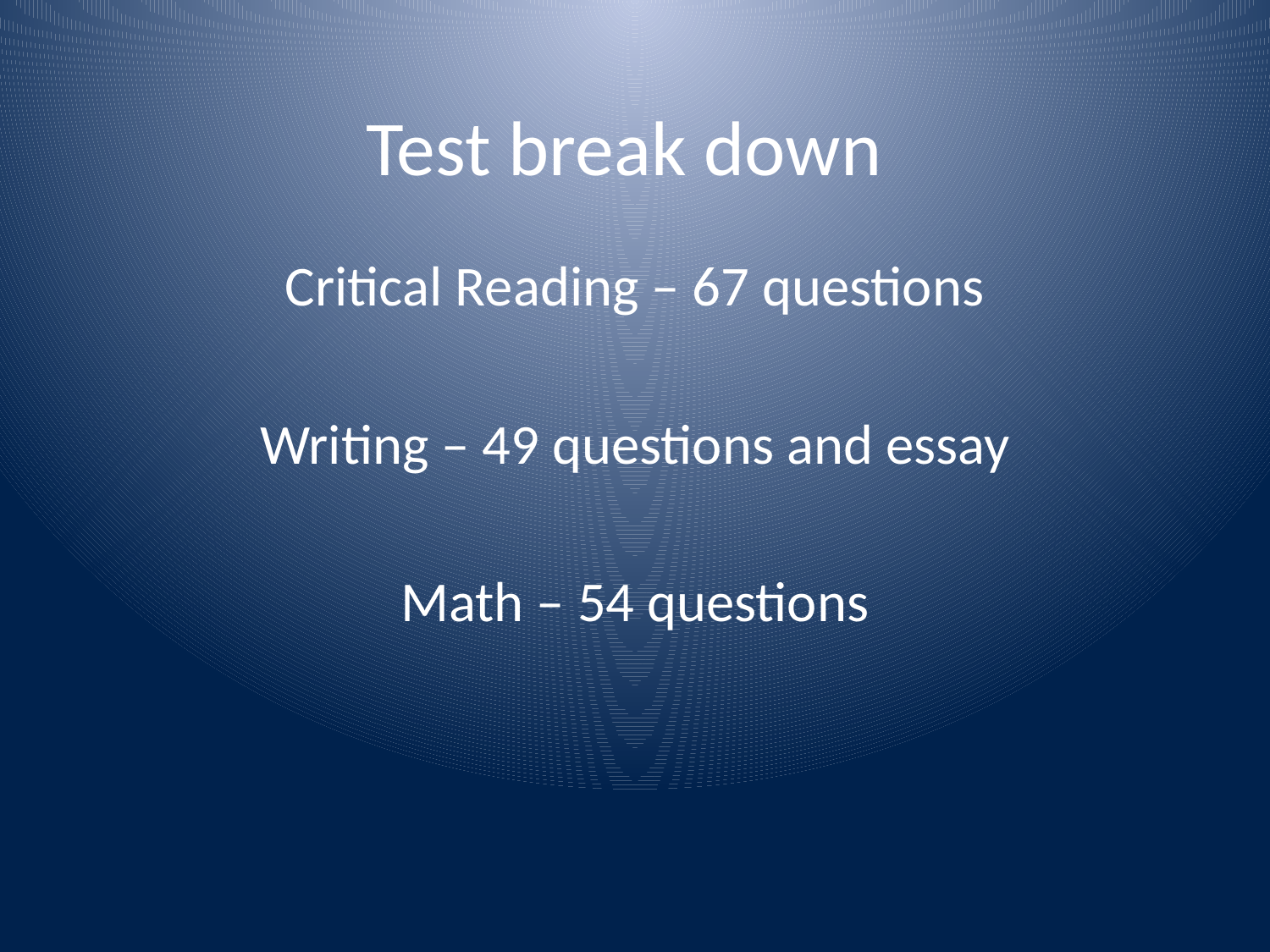

# Test break down
Critical Reading – 67 questions

Writing – 49 questions and essay

Math – 54 questions